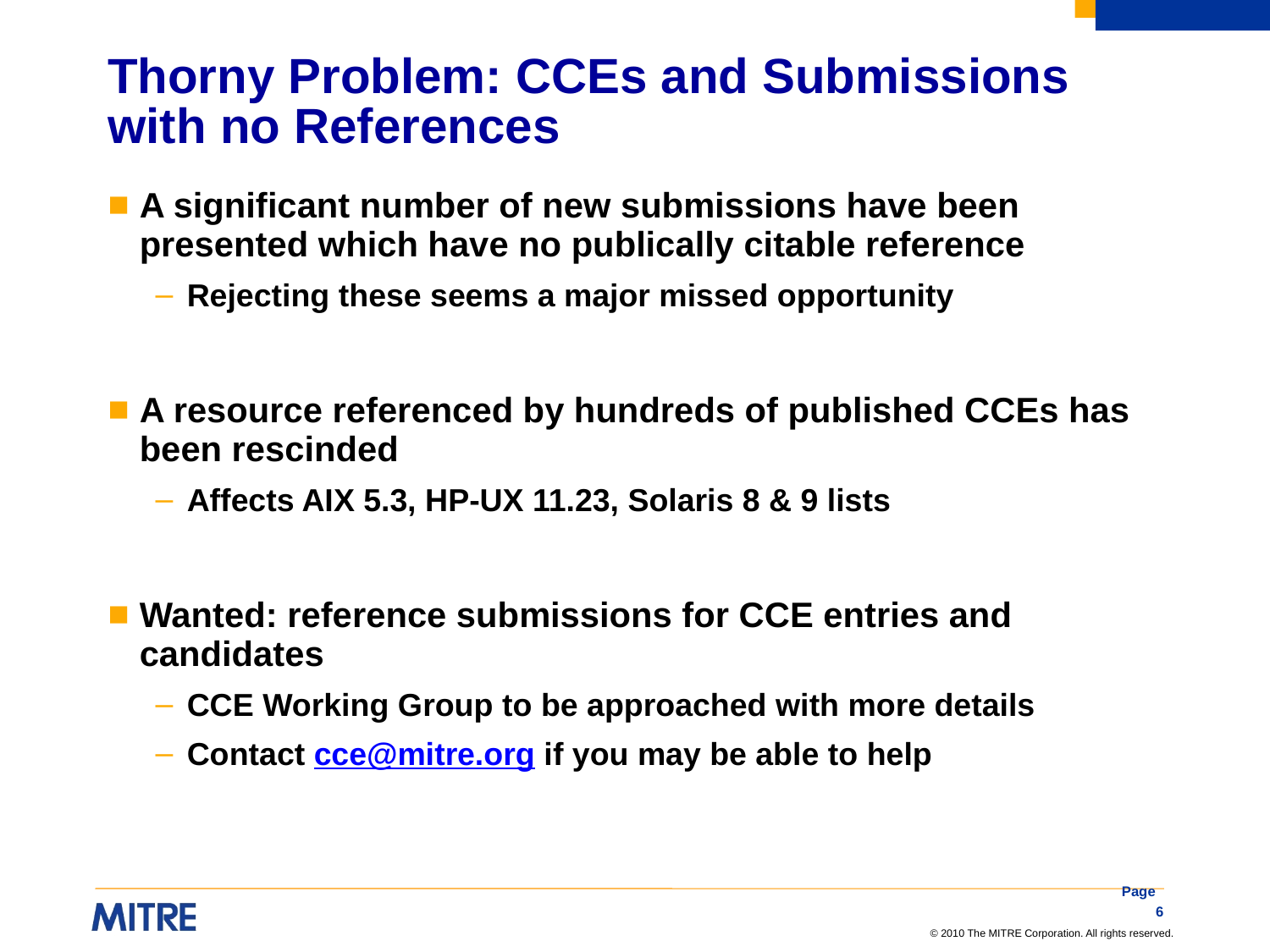

# Thorny Problem: CCEs and Submissions with no References
A significant number of new submissions have been presented which have no publically citable reference
Rejecting these seems a major missed opportunity

A resource referenced by hundreds of published CCEs has been rescinded
Affects AIX 5.3, HP-UX 11.23, Solaris 8 & 9 lists

Wanted: reference submissions for CCE entries and candidates
CCE Working Group to be approached with more details
Contact cce@mitre.org if you may be able to help
Page  6